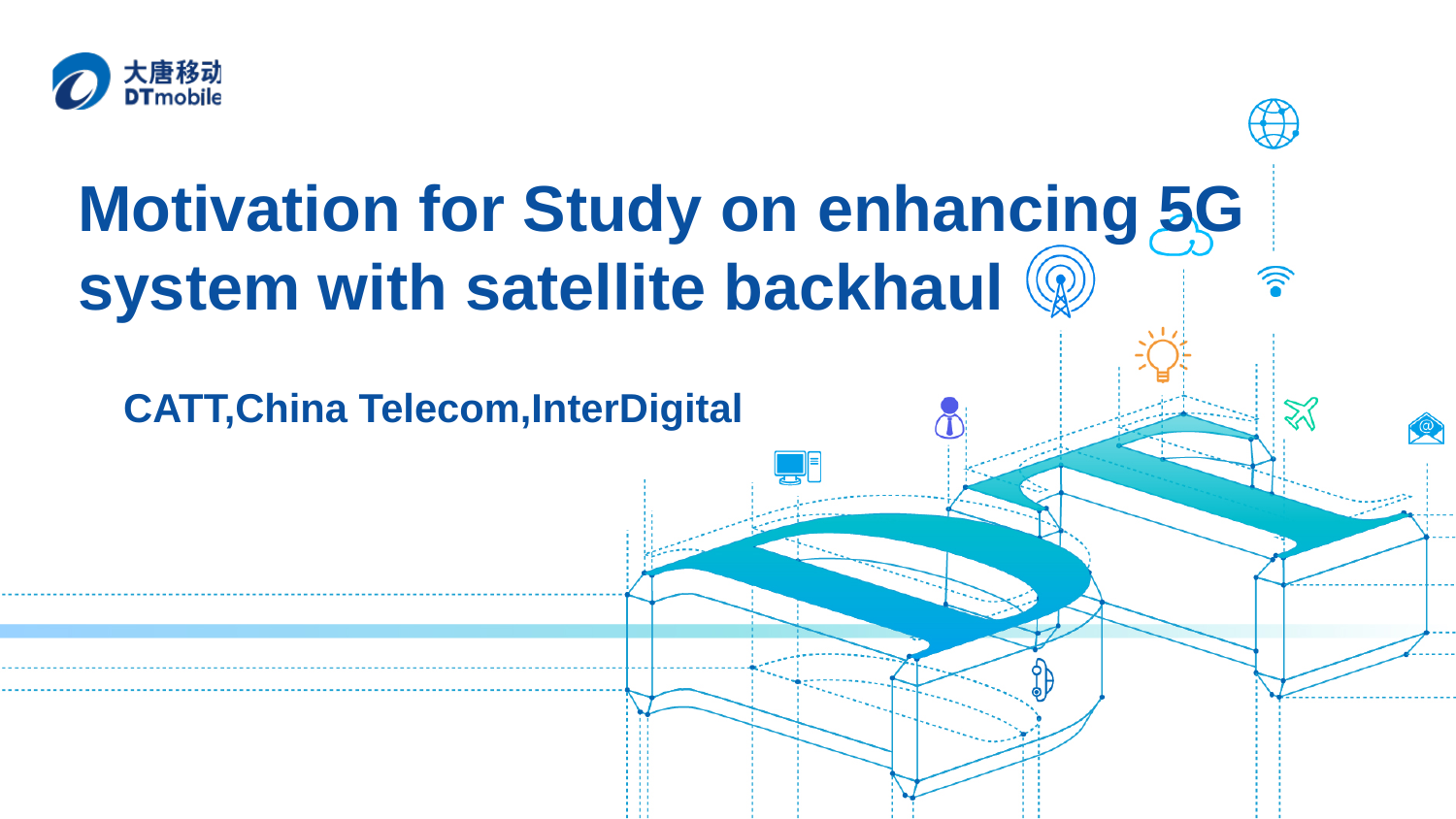

# Motivation for Study on enhancing 5G system with satellite backhaul
CATT,China Telecom,InterDigital